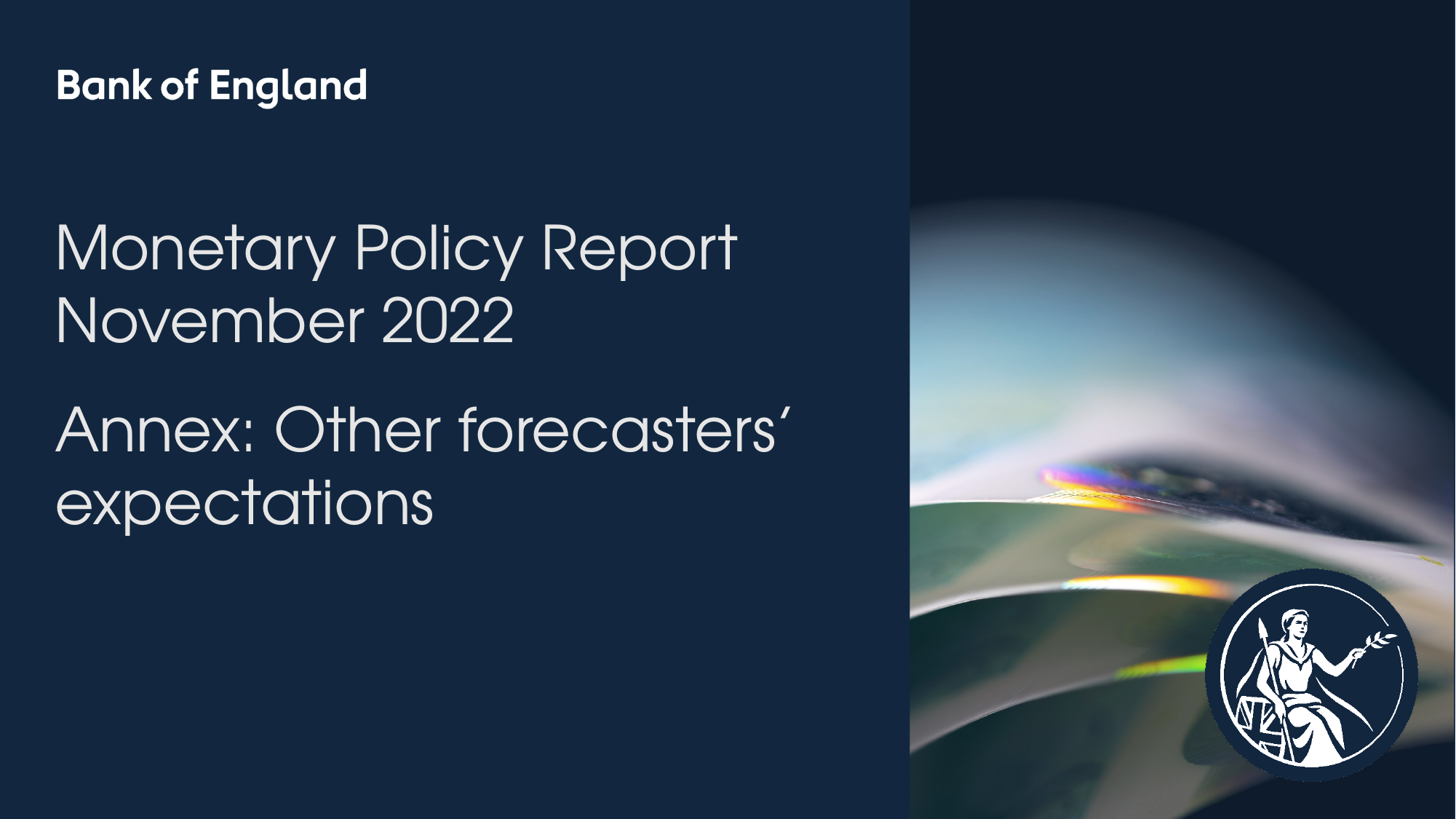

Monetary Policy Report
November 2022
Annex: Other forecasters’ expectations